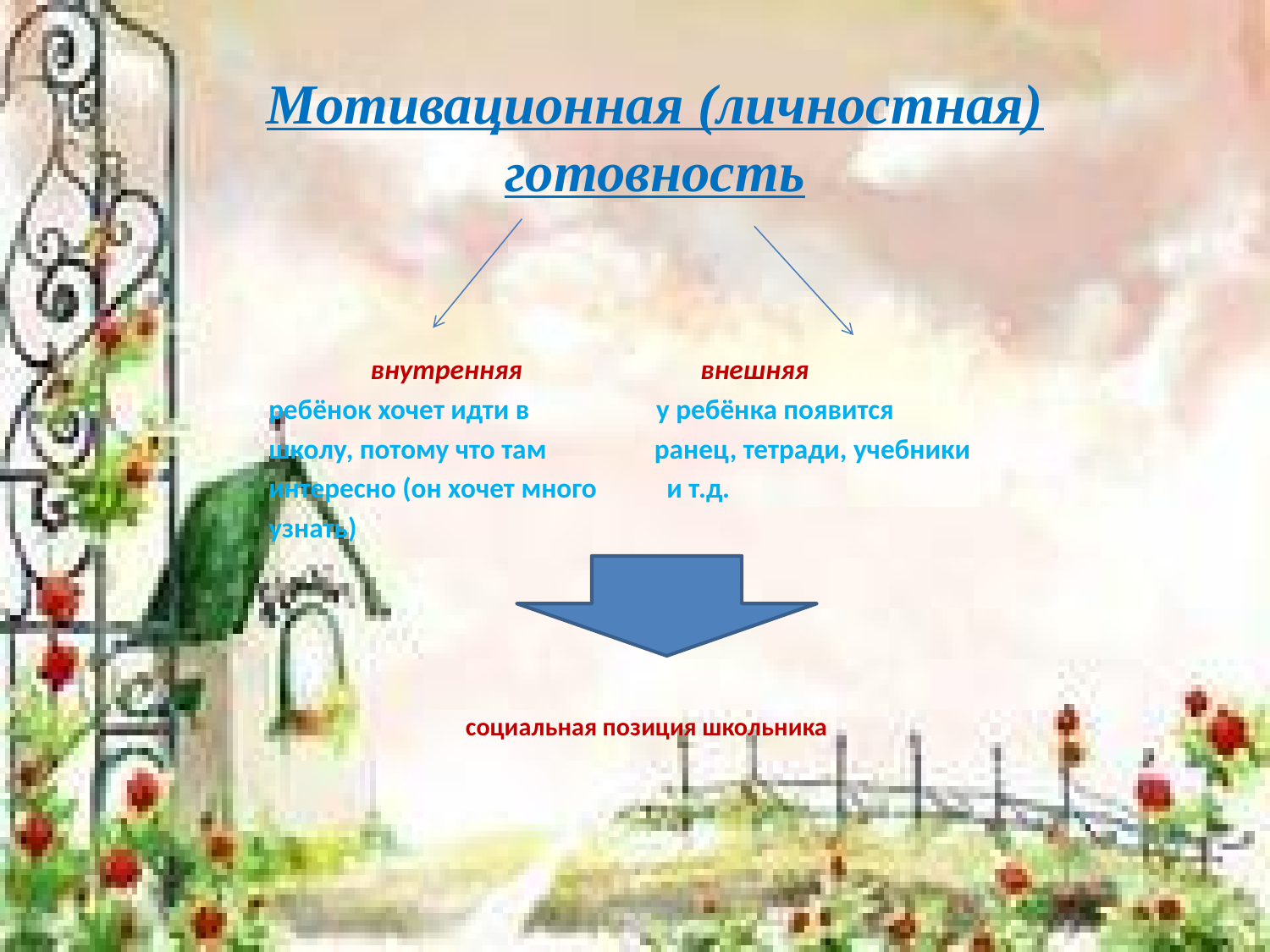

# Мотивационная (личностная) готовность

                внутренняя                            внешняя
ребёнок хочет идти в                    у ребёнка появится
школу, потому что там                 ранец, тетради, учебники
интересно (он хочет много           и т.д.
узнать)

                               социальная позиция школьника